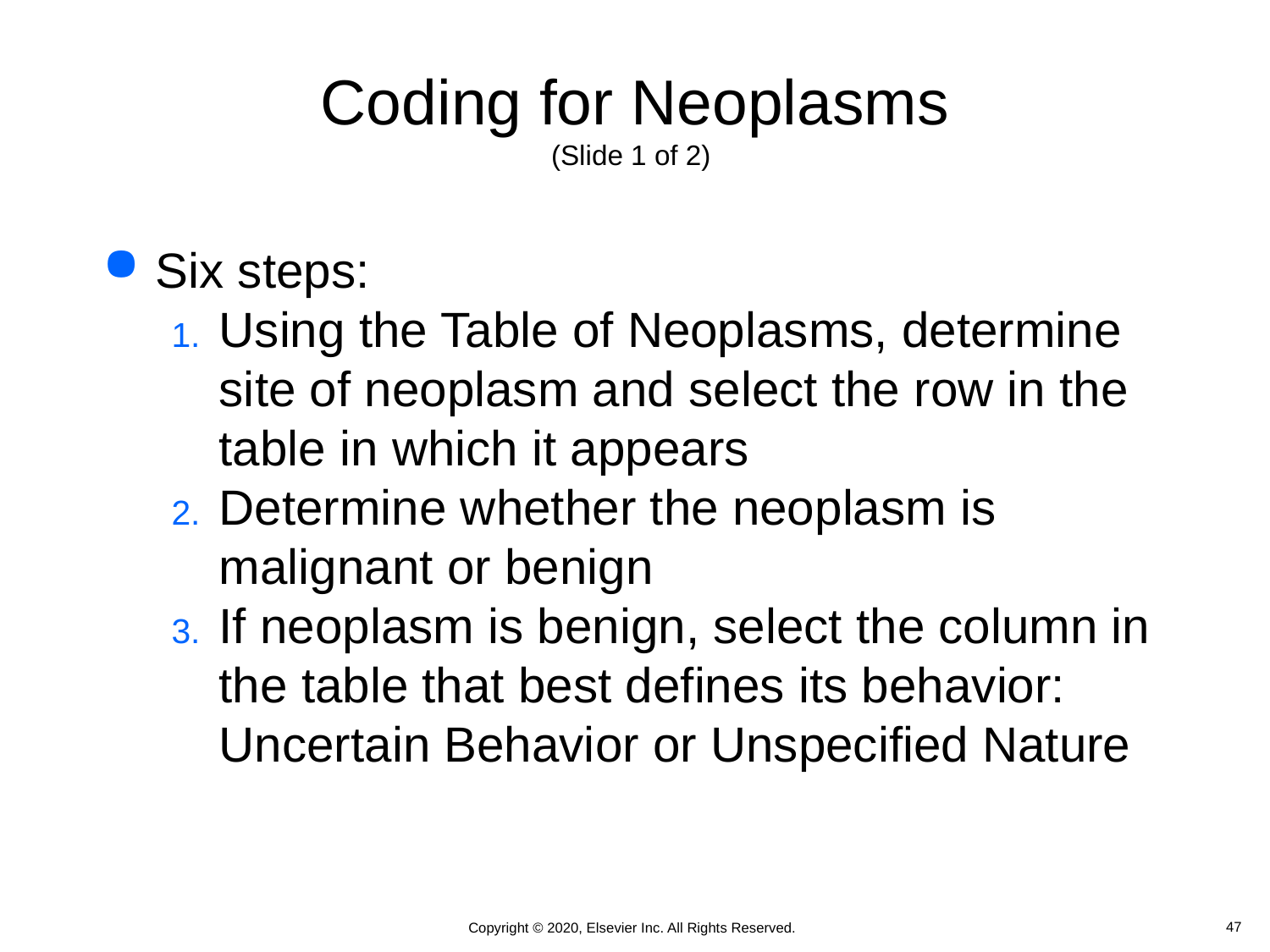

# Coding for Neoplasms (Slide 1 of 2)
Six steps:
Using the Table of Neoplasms, determine site of neoplasm and select the row in the table in which it appears
Determine whether the neoplasm is malignant or benign
If neoplasm is benign, select the column in the table that best defines its behavior: Uncertain Behavior or Unspecified Nature
 47